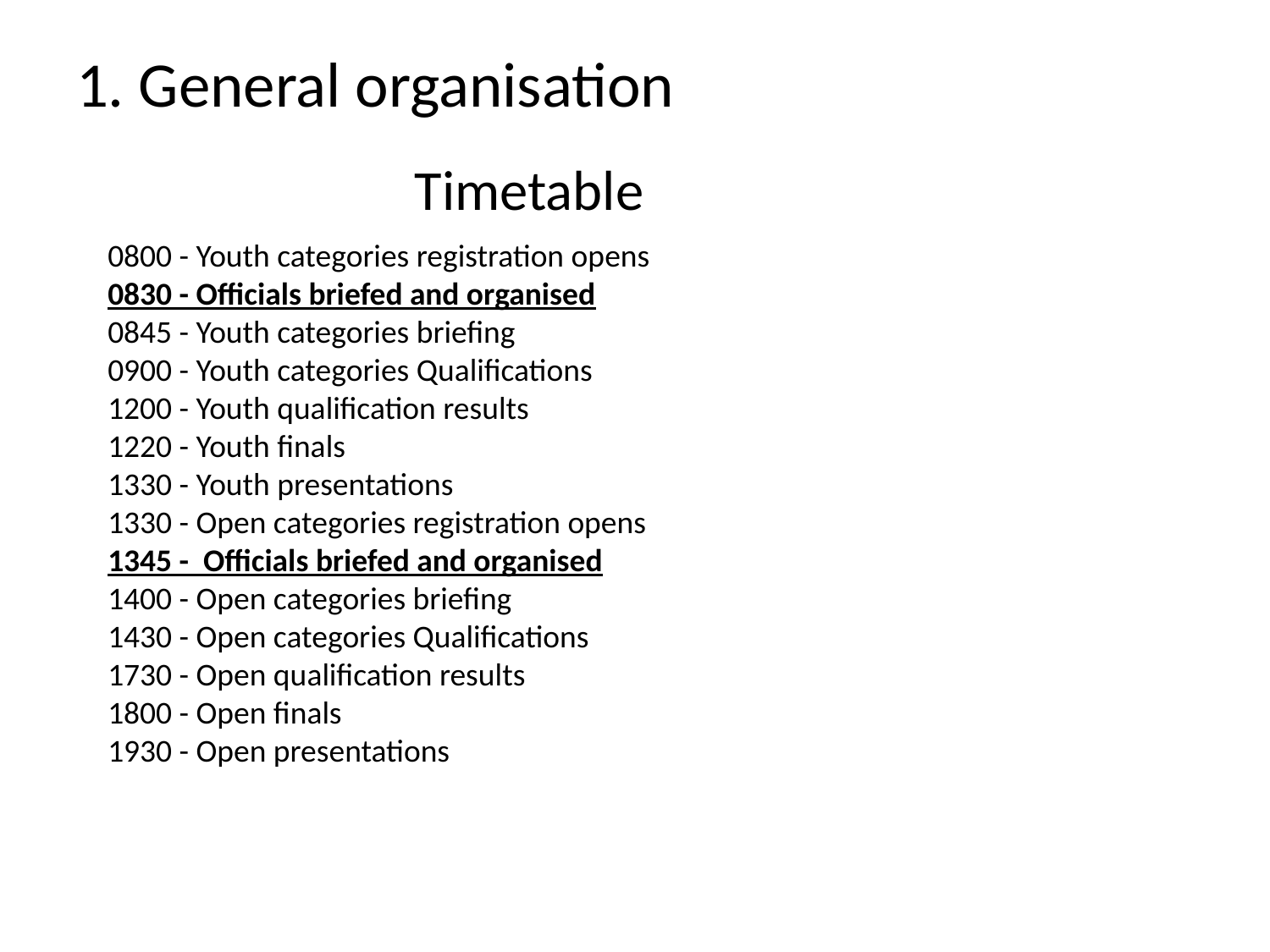

# 1. General organisation
Timetable
0800 - Youth categories registration opens
0830 - Officials briefed and organised
0845 - Youth categories briefing
0900 - Youth categories Qualifications
1200 - Youth qualification results
1220 - Youth finals
1330 - Youth presentations
1330 - Open categories registration opens
1345 -  Officials briefed and organised
1400 - Open categories briefing
1430 - Open categories Qualifications
1730 - Open qualification results
1800 - Open finals
1930 - Open presentations